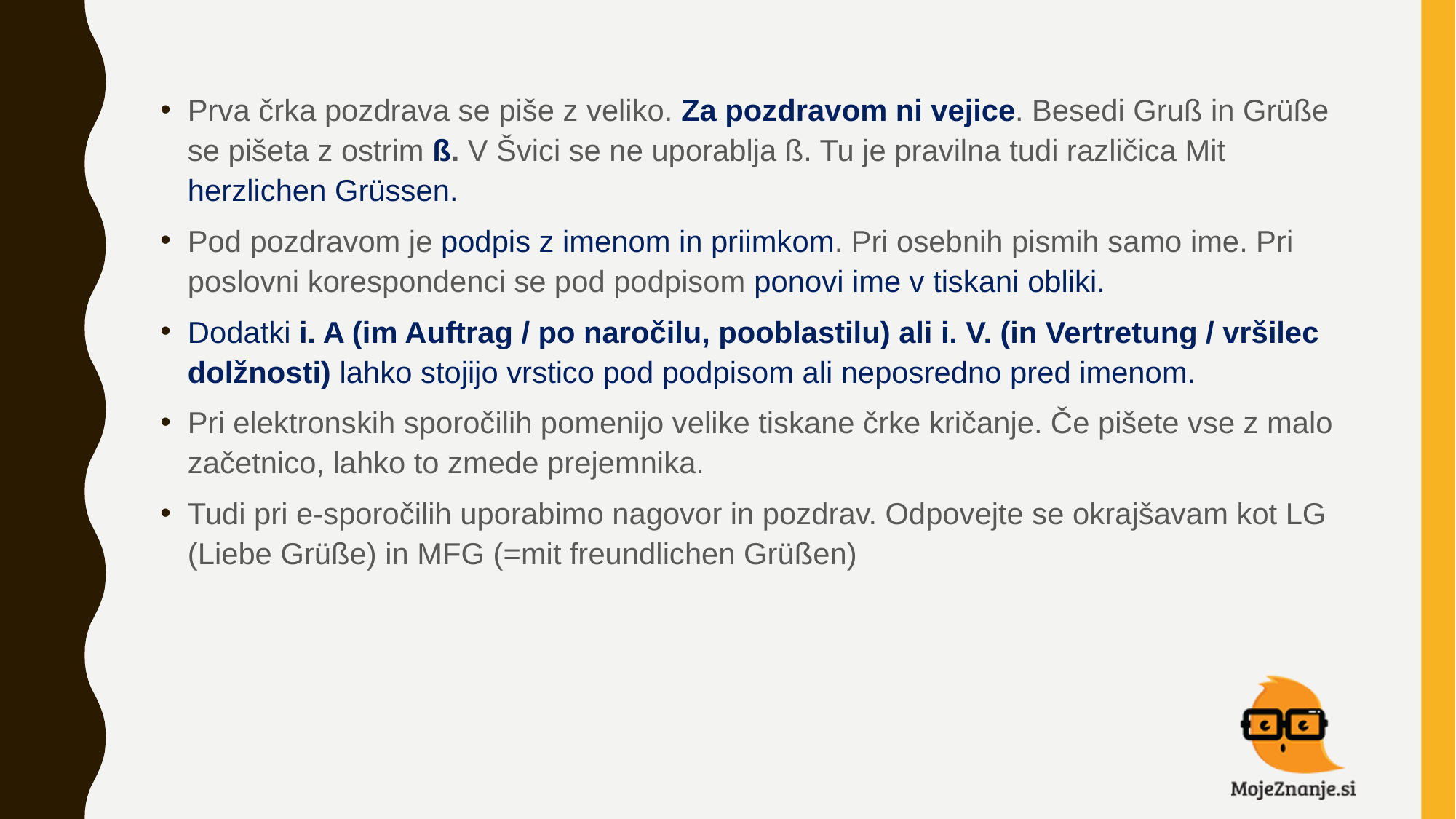

Prva črka pozdrava se piše z veliko. Za pozdravom ni vejice. Besedi Gruß in Grüße se pišeta z ostrim ß. V Švici se ne uporablja ß. Tu je pravilna tudi različica Mit herzlichen Grüssen.
Pod pozdravom je podpis z imenom in priimkom. Pri osebnih pismih samo ime. Pri poslovni korespondenci se pod podpisom ponovi ime v tiskani obliki.
Dodatki i. A (im Auftrag / po naročilu, pooblastilu) ali i. V. (in Vertretung / vršilec dolžnosti) lahko stojijo vrstico pod podpisom ali neposredno pred imenom.
Pri elektronskih sporočilih pomenijo velike tiskane črke kričanje. Če pišete vse z malo začetnico, lahko to zmede prejemnika.
Tudi pri e-sporočilih uporabimo nagovor in pozdrav. Odpovejte se okrajšavam kot LG (Liebe Grüße) in MFG (=mit freundlichen Grüßen)